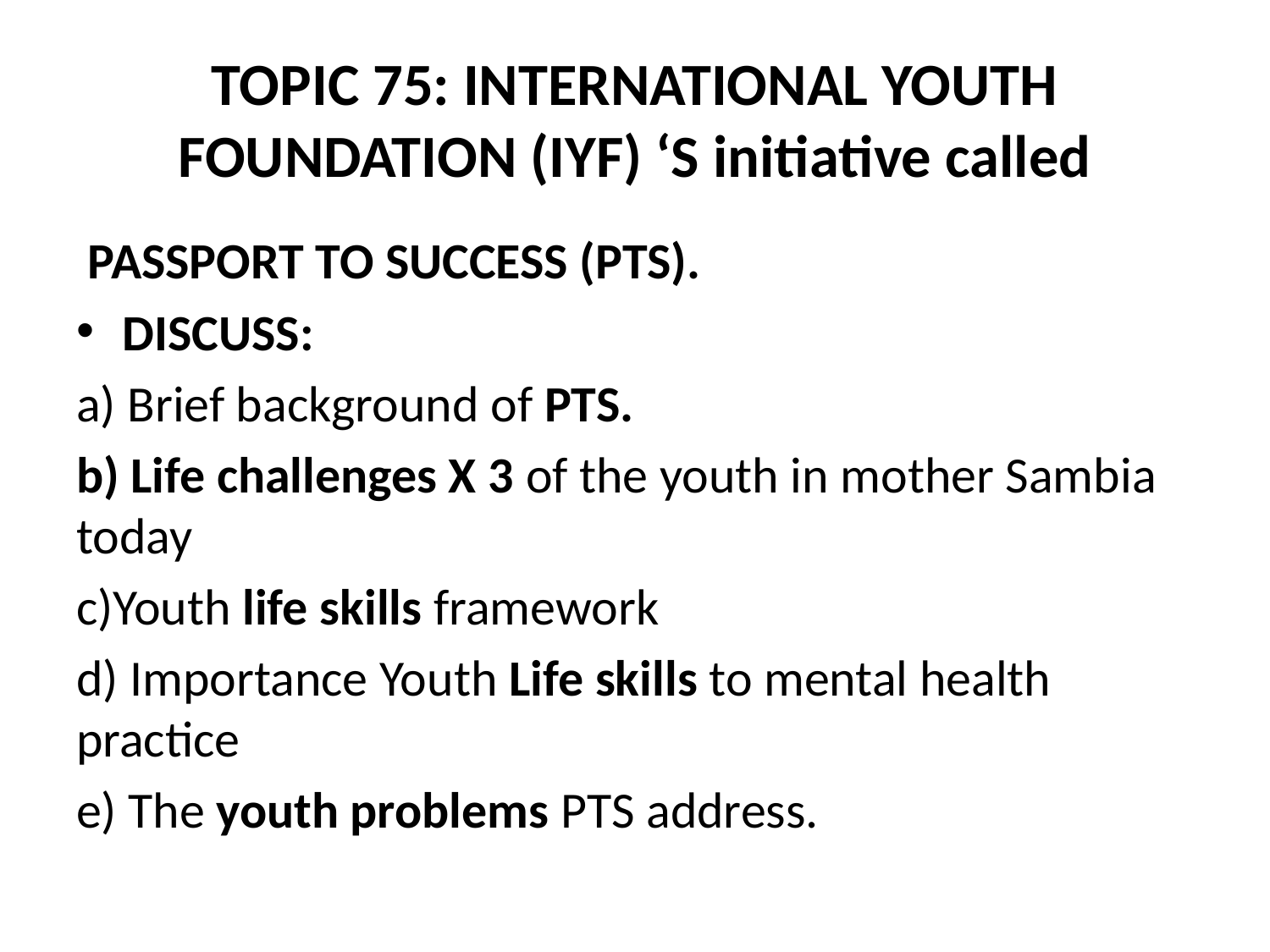

# TOPIC 75: INTERNATIONAL YOUTH FOUNDATION (IYF) ‘S initiative called
 PASSPORT TO SUCCESS (PTS).
DISCUSS:
a) Brief background of PTS.
b) Life challenges X 3 of the youth in mother Sambia today
c)Youth life skills framework
d) Importance Youth Life skills to mental health practice
e) The youth problems PTS address.